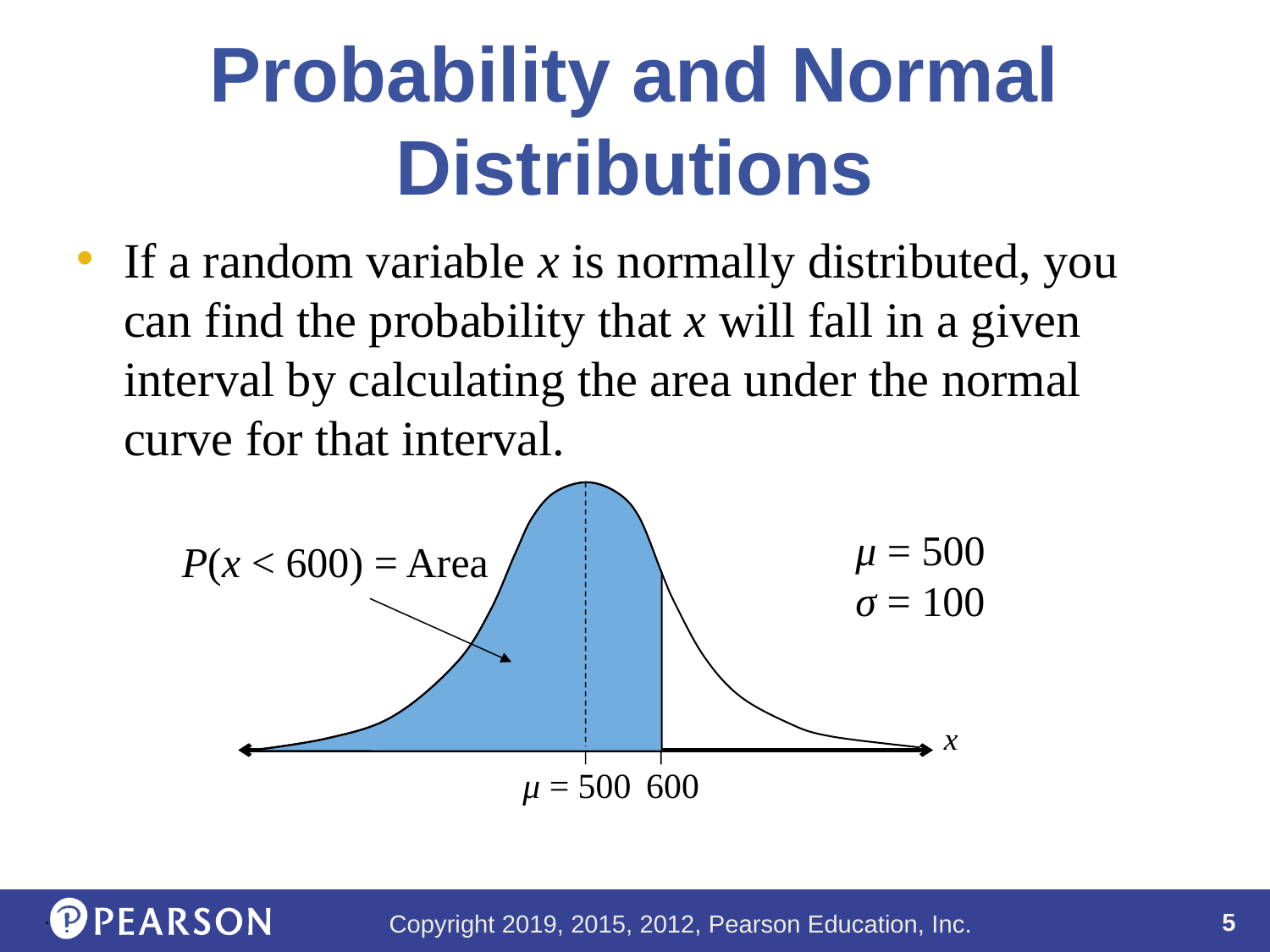

# Probability and Normal Distributions
If a random variable x is normally distributed, you can find the probability that x will fall in a given interval by calculating the area under the normal curve for that interval.

x

μ = 500
600
μ = 500
σ = 100

P(x < 600) = Area

.